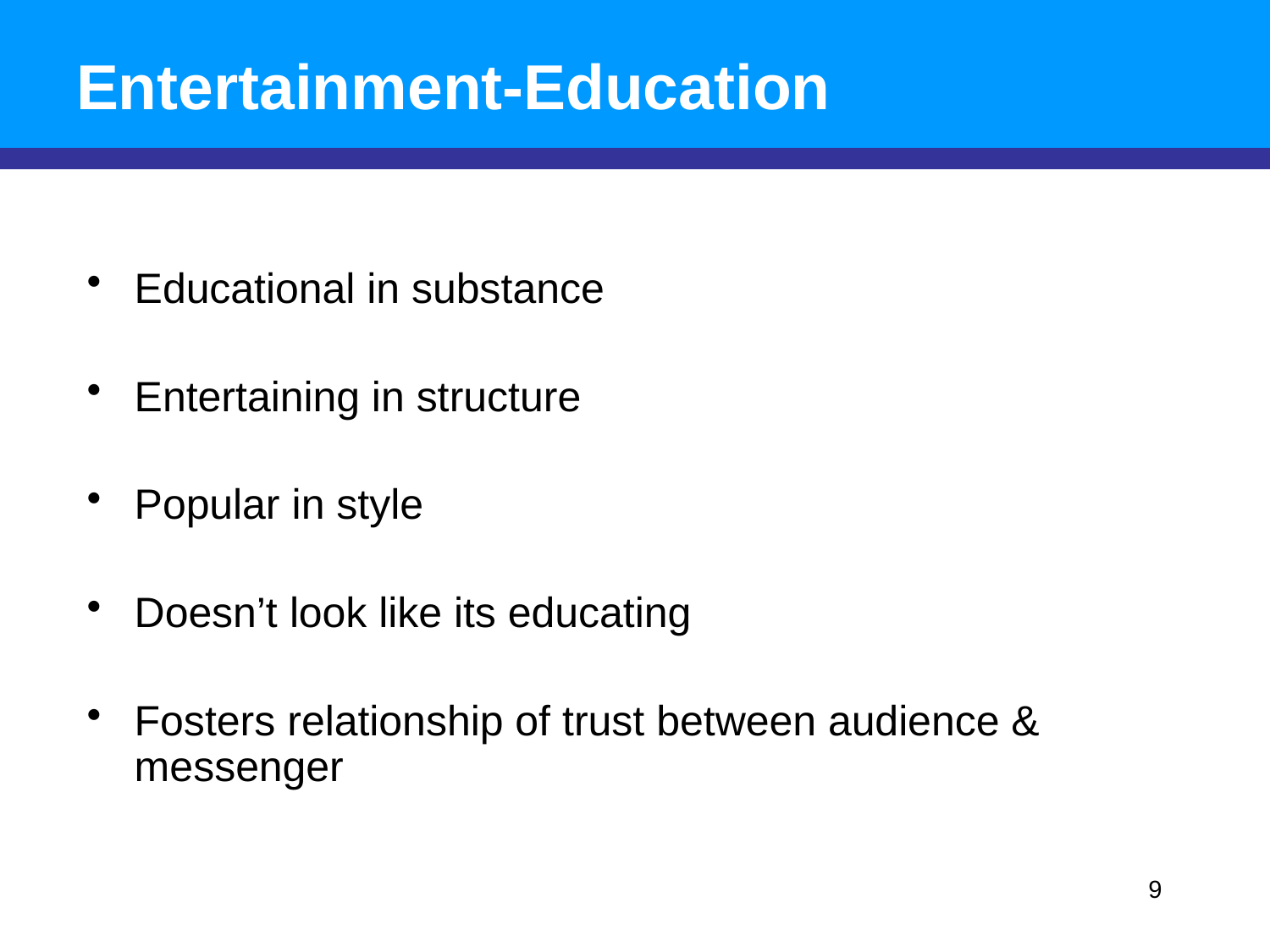

# Entertainment-Education

Educational in substance

Entertaining in structure

Popular in style

Doesn’t look like its educating

Fosters relationship of trust between audience & messenger

9